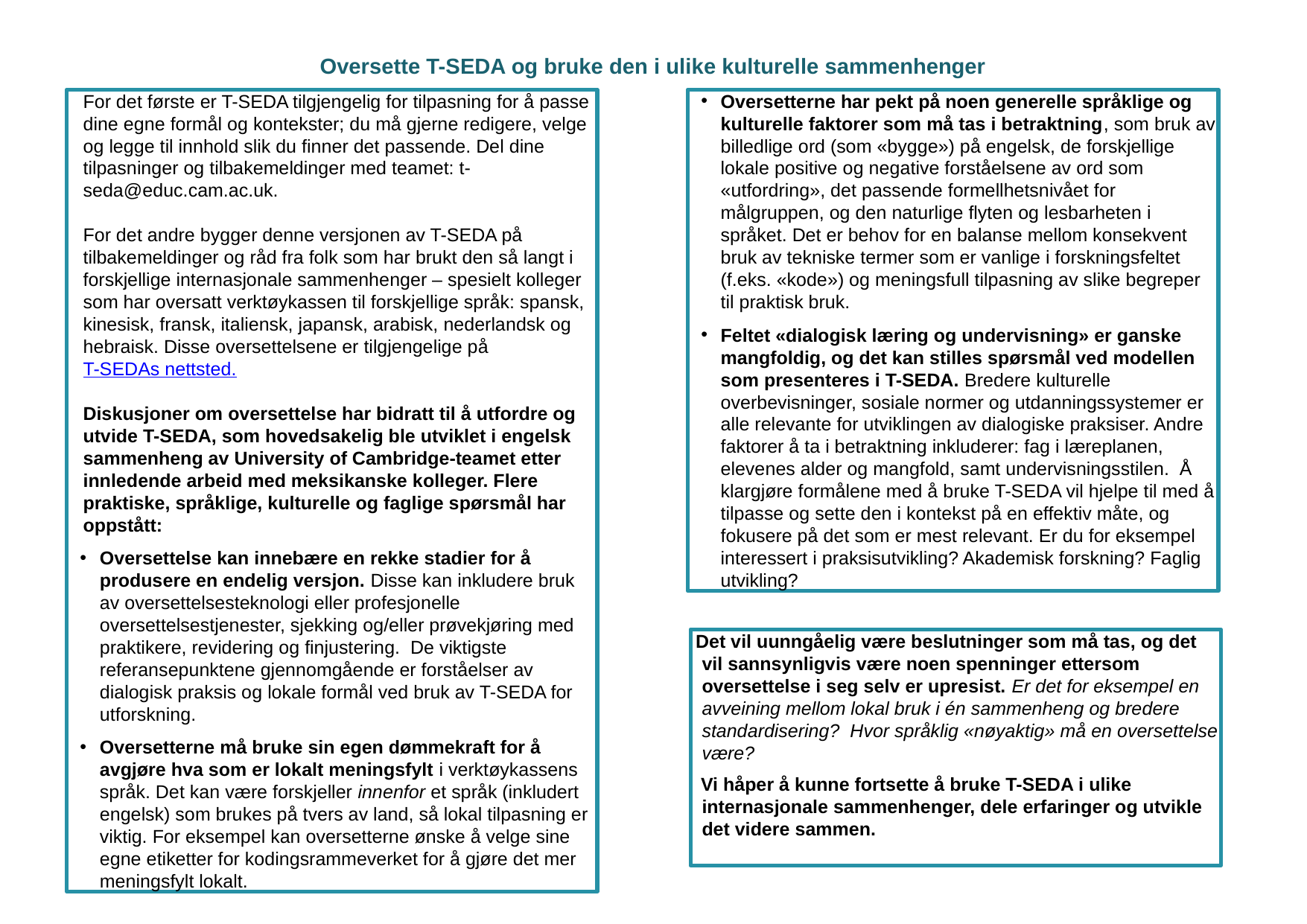

# Oversette T-SEDA og bruke den i ulike kulturelle sammenhenger
For det første er T-SEDA tilgjengelig for tilpasning for å passe dine egne formål og kontekster; du må gjerne redigere, velge og legge til innhold slik du finner det passende. Del dine tilpasninger og tilbakemeldinger med teamet: t-seda@educ.cam.ac.uk.

For det andre bygger denne versjonen av T-SEDA på tilbakemeldinger og råd fra folk som har brukt den så langt i forskjellige internasjonale sammenhenger – spesielt kolleger som har oversatt verktøykassen til forskjellige språk: spansk, kinesisk, fransk, italiensk, japansk, arabisk, nederlandsk og hebraisk. Disse oversettelsene er tilgjengelige på T-SEDAs nettsted.

Diskusjoner om oversettelse har bidratt til å utfordre og utvide T-SEDA, som hovedsakelig ble utviklet i engelsk sammenheng av University of Cambridge-teamet etter innledende arbeid med meksikanske kolleger. Flere praktiske, språklige, kulturelle og faglige spørsmål har oppstått:
Oversettelse kan innebære en rekke stadier for å produsere en endelig versjon. Disse kan inkludere bruk av oversettelsesteknologi eller profesjonelle oversettelsestjenester, sjekking og/eller prøvekjøring med praktikere, revidering og finjustering.  De viktigste referansepunktene gjennomgående er forståelser av dialogisk praksis og lokale formål ved bruk av T-SEDA for utforskning.
Oversetterne må bruke sin egen dømmekraft for å avgjøre hva som er lokalt meningsfylt i verktøykassens språk. Det kan være forskjeller innenfor et språk (inkludert engelsk) som brukes på tvers av land, så lokal tilpasning er viktig. For eksempel kan oversetterne ønske å velge sine egne etiketter for kodingsrammeverket for å gjøre det mer meningsfylt lokalt.
Oversetterne har pekt på noen generelle språklige og kulturelle faktorer som må tas i betraktning, som bruk av billedlige ord (som «bygge») på engelsk, de forskjellige lokale positive og negative forståelsene av ord som «utfordring», det passende formellhetsnivået for målgruppen, og den naturlige flyten og lesbarheten i språket. Det er behov for en balanse mellom konsekvent bruk av tekniske termer som er vanlige i forskningsfeltet (f.eks. «kode») og meningsfull tilpasning av slike begreper til praktisk bruk.
Feltet «dialogisk læring og undervisning» er ganske mangfoldig, og det kan stilles spørsmål ved modellen som presenteres i T-SEDA. Bredere kulturelle overbevisninger, sosiale normer og utdanningssystemer er alle relevante for utviklingen av dialogiske praksiser. Andre faktorer å ta i betraktning inkluderer: fag i læreplanen, elevenes alder og mangfold, samt undervisningsstilen.  Å klargjøre formålene med å bruke T-SEDA vil hjelpe til med å tilpasse og sette den i kontekst på en effektiv måte, og fokusere på det som er mest relevant. Er du for eksempel interessert i praksisutvikling? Akademisk forskning? Faglig utvikling?
 Det vil uunngåelig være beslutninger som må tas, og det vil sannsynligvis være noen spenninger ettersom oversettelse i seg selv er upresist. Er det for eksempel en avveining mellom lokal bruk i én sammenheng og bredere standardisering?  Hvor språklig «nøyaktig» må en oversettelse være?
  Vi håper å kunne fortsette å bruke T-SEDA i ulike internasjonale sammenhenger, dele erfaringer og utvikle det videre sammen.